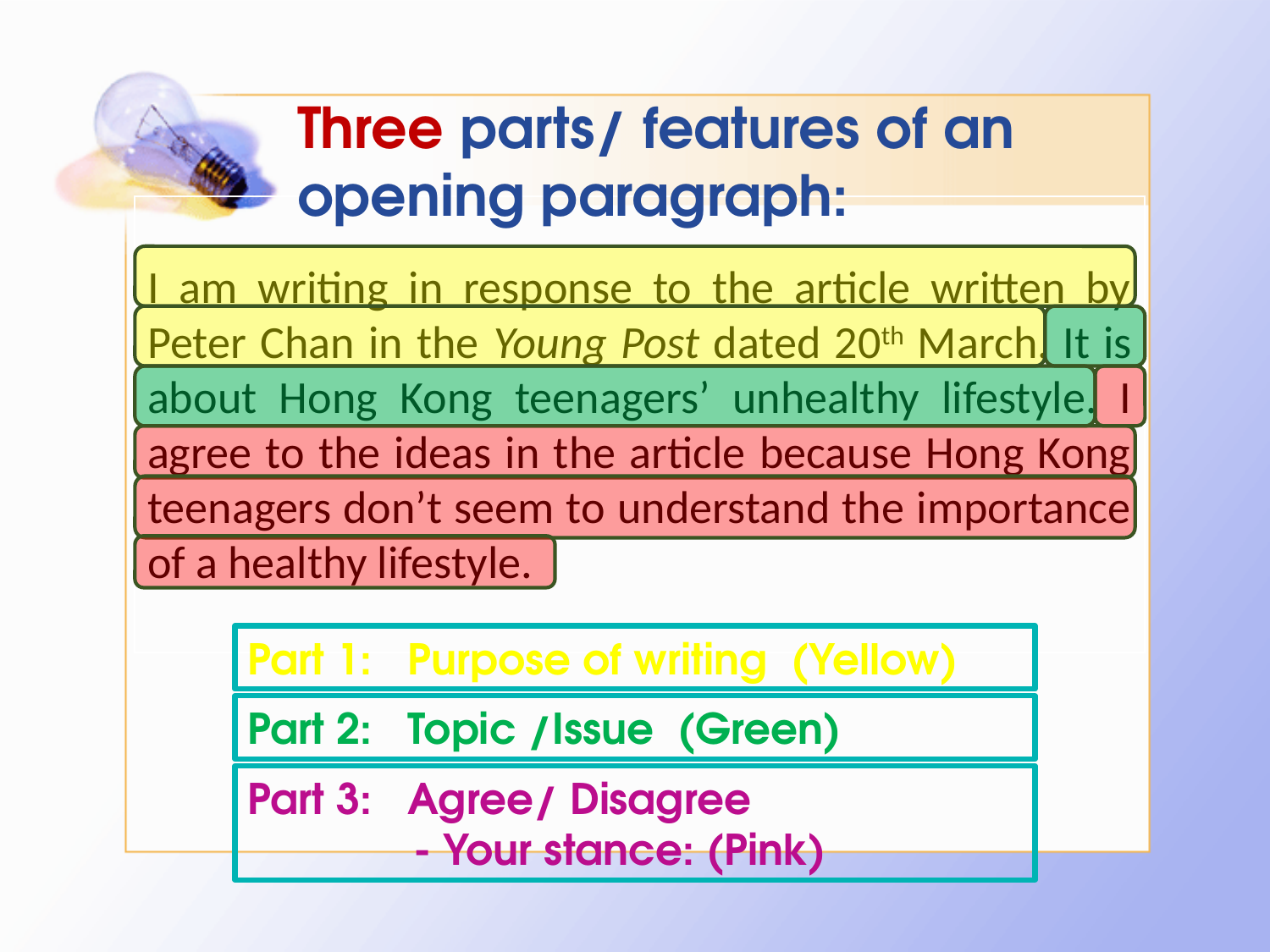

Three parts/ features of an opening paragraph:

I am writing in response to the article written by Peter Chan in the Young Post dated 20th March. It is about Hong Kong teenagers’ unhealthy lifestyle. I agree to the ideas in the article because Hong Kong teenagers don’t seem to understand the importance of a healthy lifestyle.

Part 1:   Purpose of writing  (Yellow)
Part 2:   Topic /Issue  (Green)
Part 3:   Agree/ Disagree
              - Your stance: (Pink)